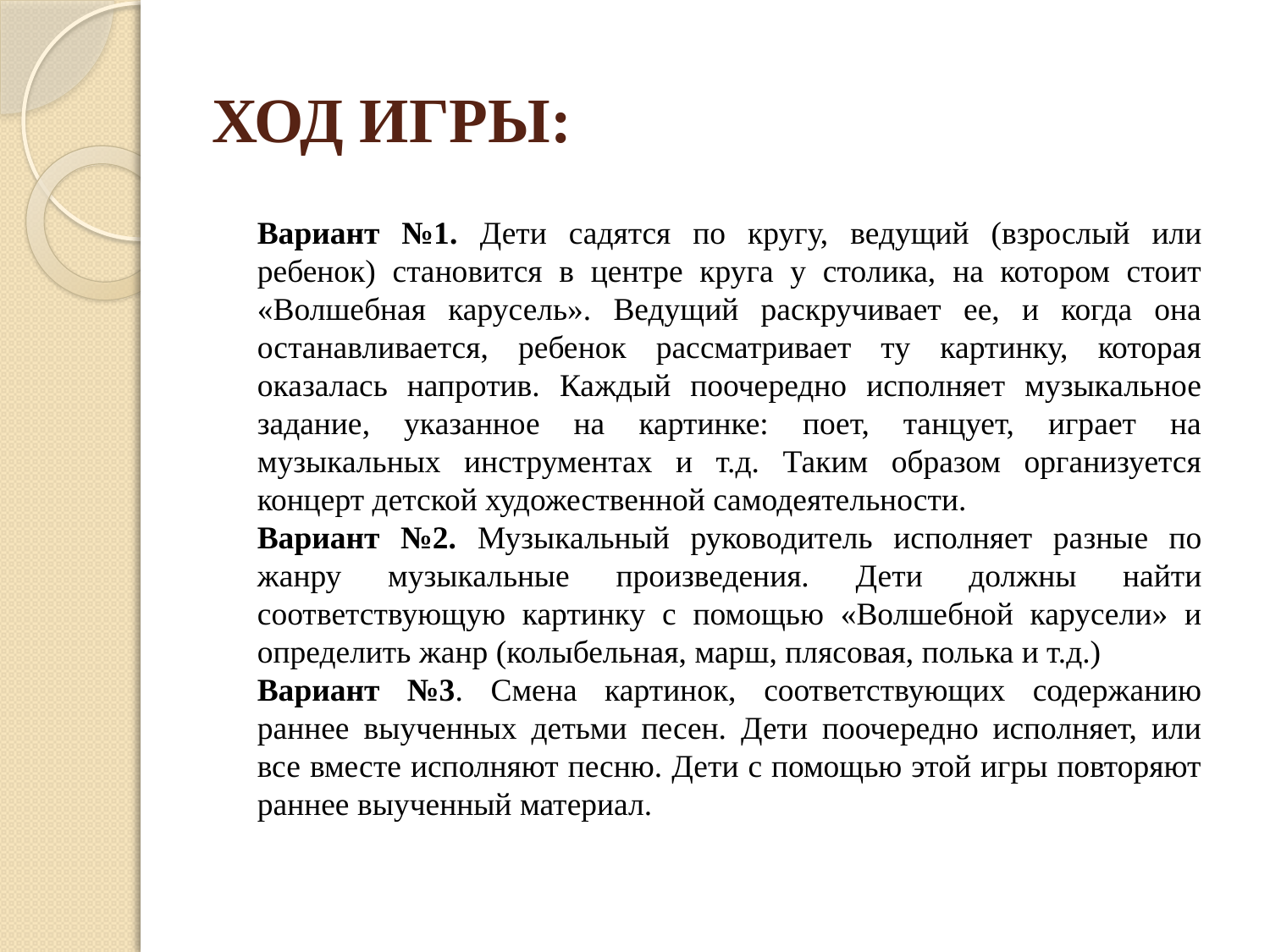

# ХОД ИГРЫ:

Вариант №1. Дети садятся по кругу, ведущий (взрослый или ребенок) становится в центре круга у столика, на котором стоит «Волшебная карусель». Ведущий раскручивает ее, и когда она останавливается, ребенок рассматривает ту картинку, которая оказалась напротив. Каждый поочередно исполняет музыкальное задание, указанное на картинке: поет, танцует, играет на музыкальных инструментах и т.д. Таким образом организуется концерт детской художественной самодеятельности.
Вариант №2. Музыкальный руководитель исполняет разные по жанру музыкальные произведения. Дети должны найти соответствующую картинку с помощью «Волшебной карусели» и определить жанр (колыбельная, марш, плясовая, полька и т.д.)
Вариант №3. Смена картинок, соответствующих содержанию раннее выученных детьми песен. Дети поочередно исполняет, или все вместе исполняют песню. Дети с помощью этой игры повторяют раннее выученный материал.